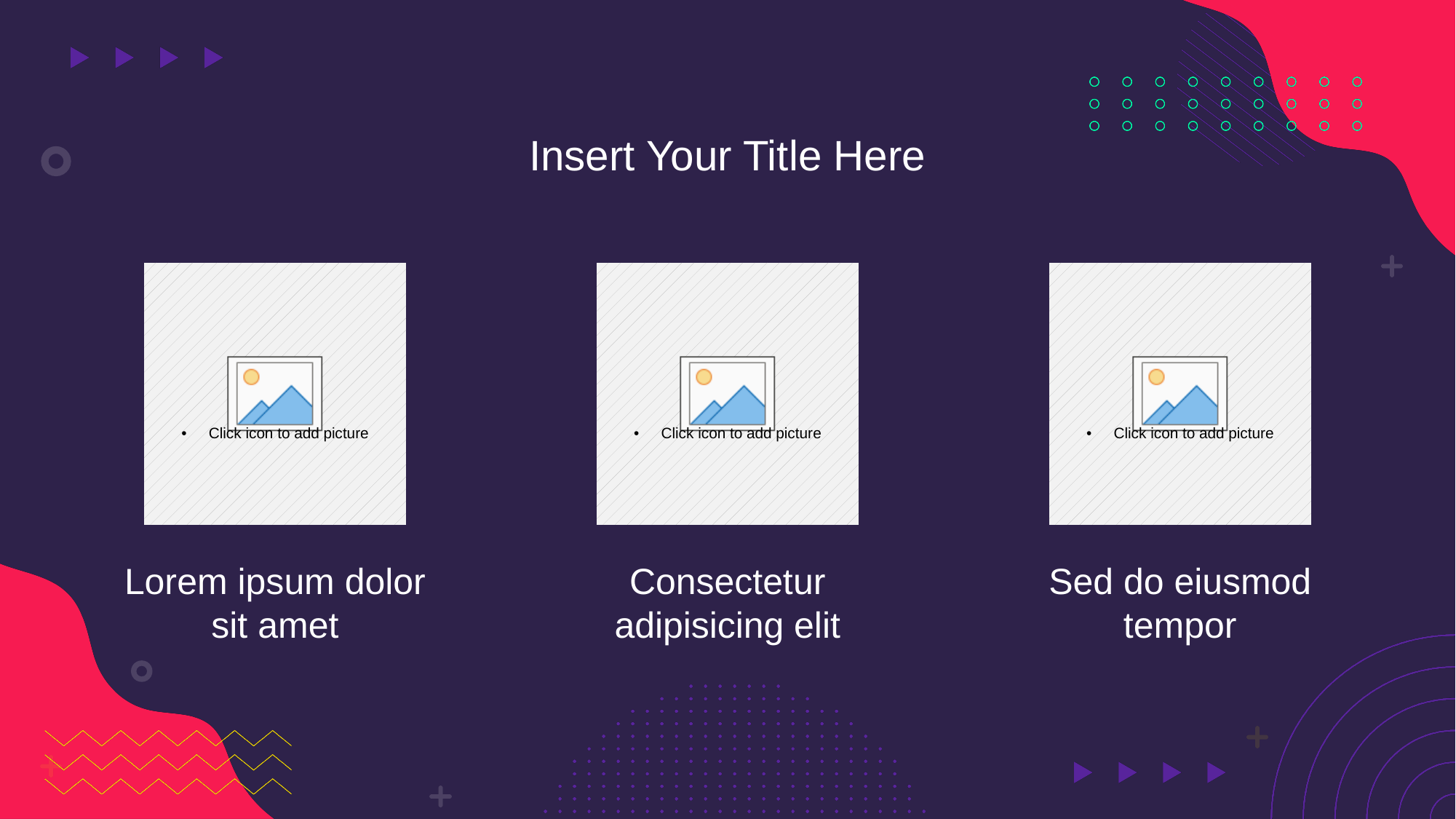

Insert Your Title Here

Lorem ipsum dolor sit amet
Consectetur adipisicing elit
Sed do eiusmod tempor